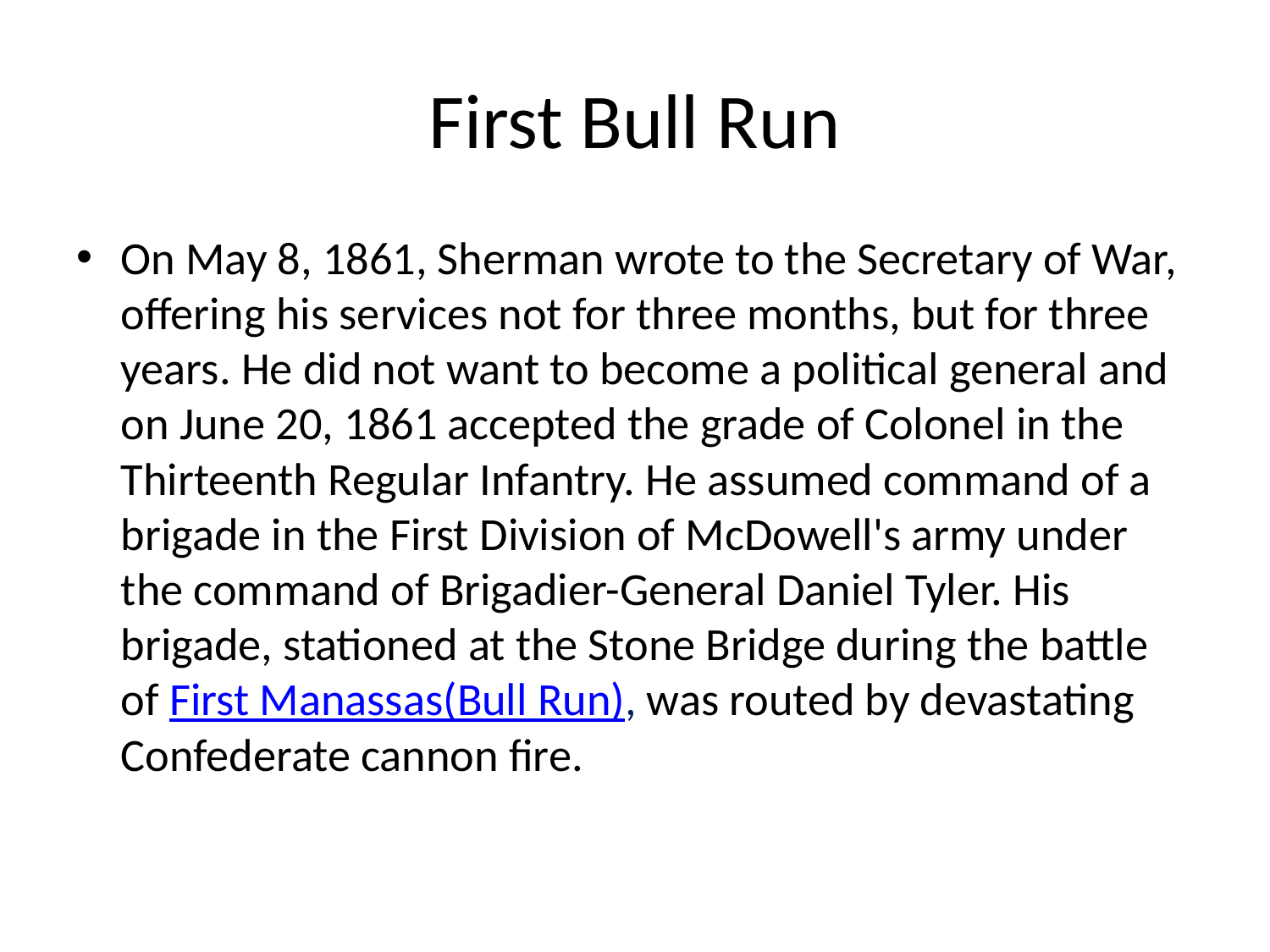

# First Bull Run
On May 8, 1861, Sherman wrote to the Secretary of War, offering his services not for three months, but for three years. He did not want to become a political general and on June 20, 1861 accepted the grade of Colonel in the Thirteenth Regular Infantry. He assumed command of a brigade in the First Division of McDowell's army under the command of Brigadier-General Daniel Tyler. His brigade, stationed at the Stone Bridge during the battle of First Manassas(Bull Run), was routed by devastating Confederate cannon fire.